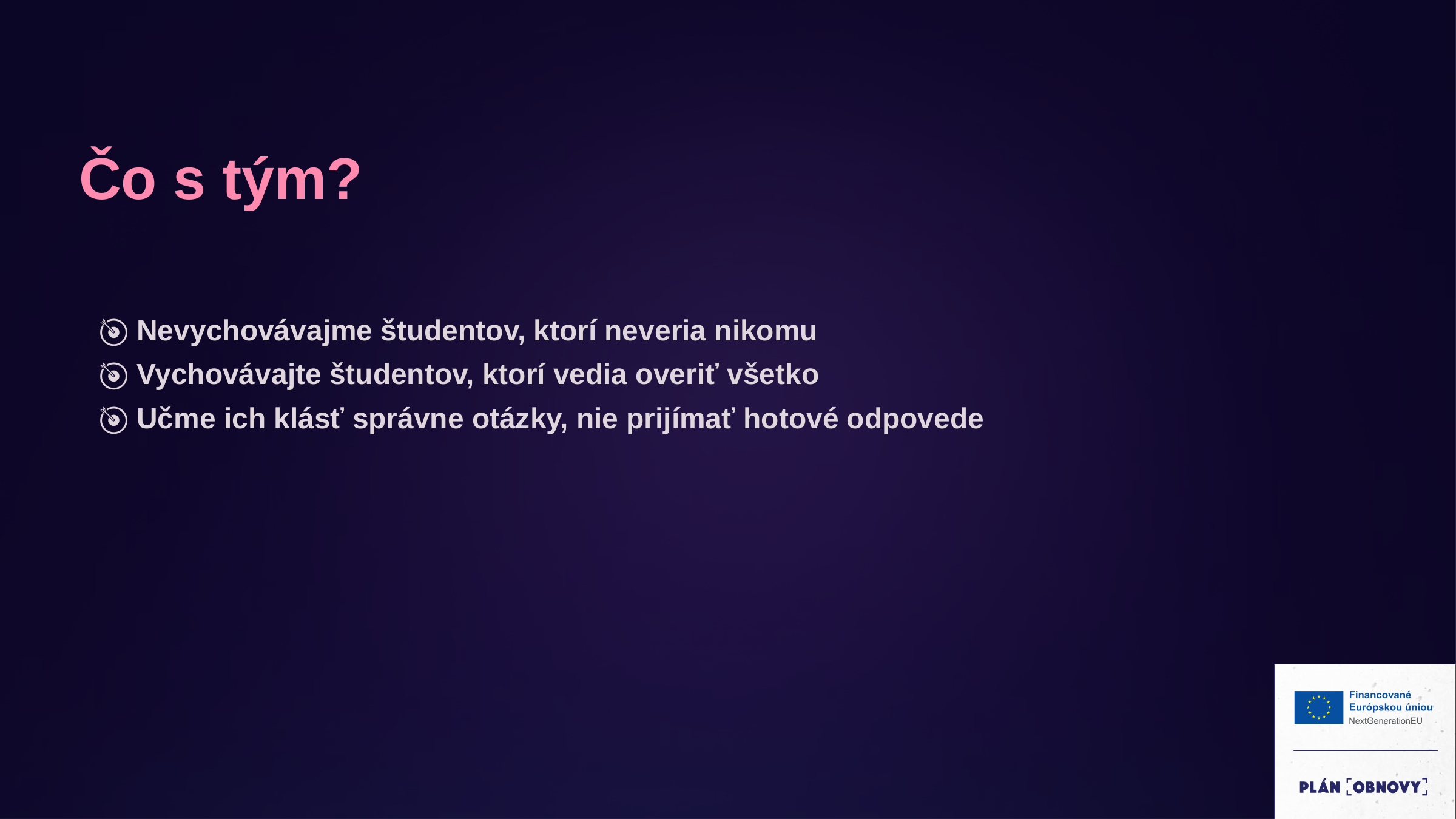

Čo s tým?
🎯 Nevychovávajme študentov, ktorí neveria nikomu
🎯 Vychovávajte študentov, ktorí vedia overiť všetko
🎯 Učme ich klásť správne otázky, nie prijímať hotové odpovede